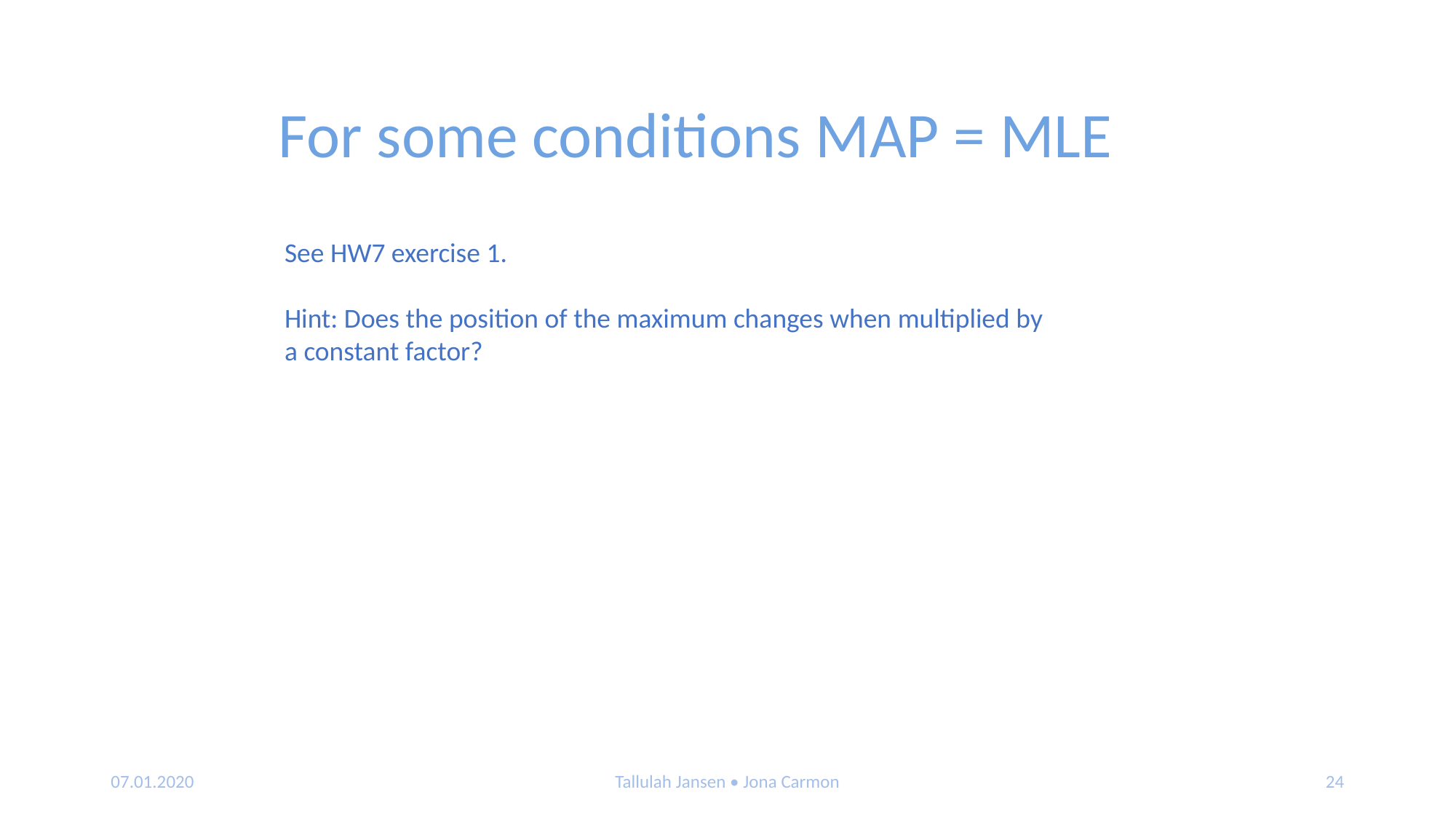

For some conditions MAP = MLE
See HW7 exercise 1.

Hint: Does the position of the maximum changes when multiplied by a constant factor?

07.01.2020
Tallulah Jansen • Jona Carmon
24